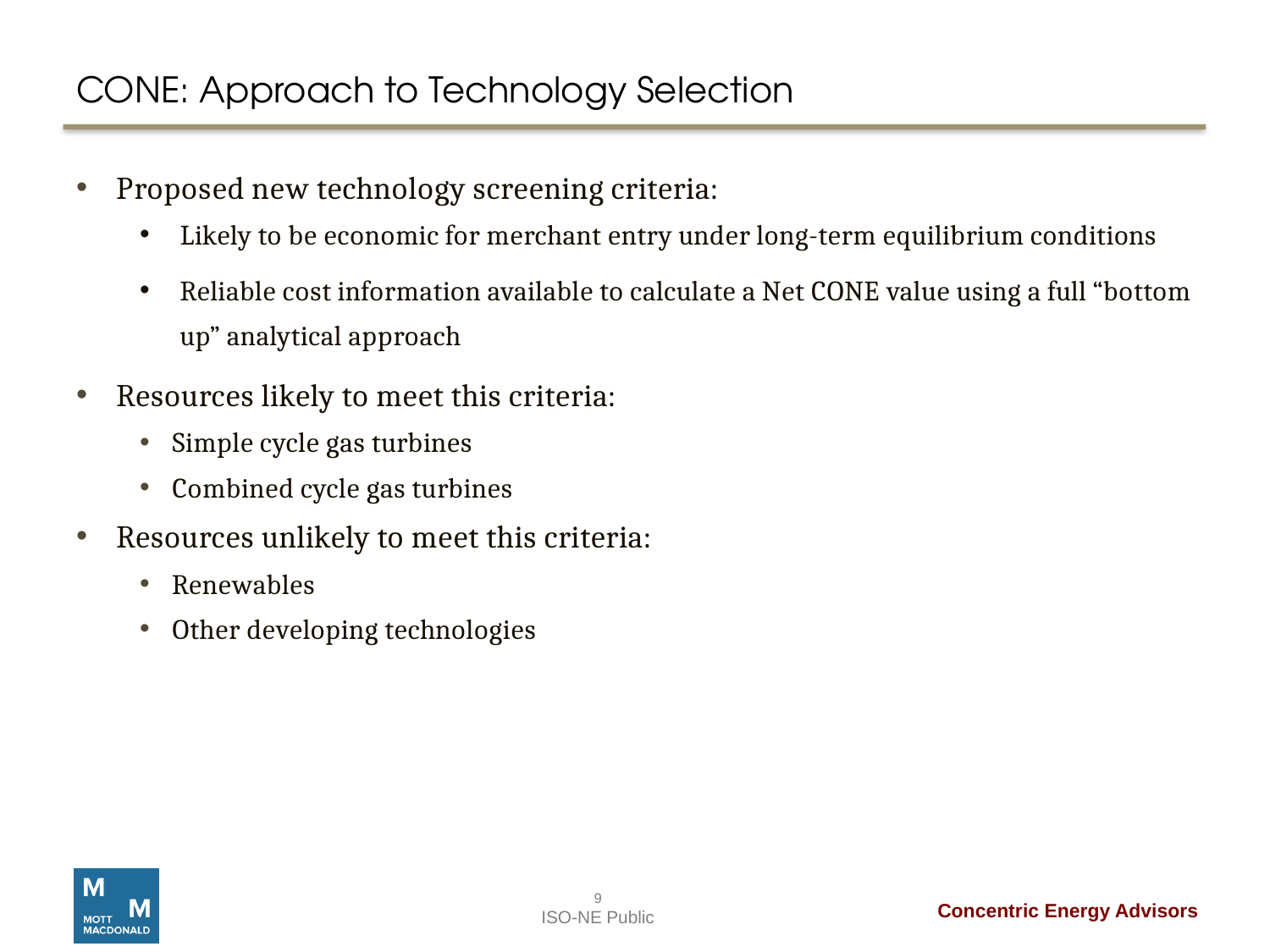

# CONE: Approach to Technology Selection
Proposed new technology screening criteria:
Likely to be economic for merchant entry under long-term equilibrium conditions
Reliable cost information available to calculate a Net CONE value using a full “bottom up” analytical approach
Resources likely to meet this criteria:
Simple cycle gas turbines
Combined cycle gas turbines
Resources unlikely to meet this criteria:
Renewables
Other developing technologies